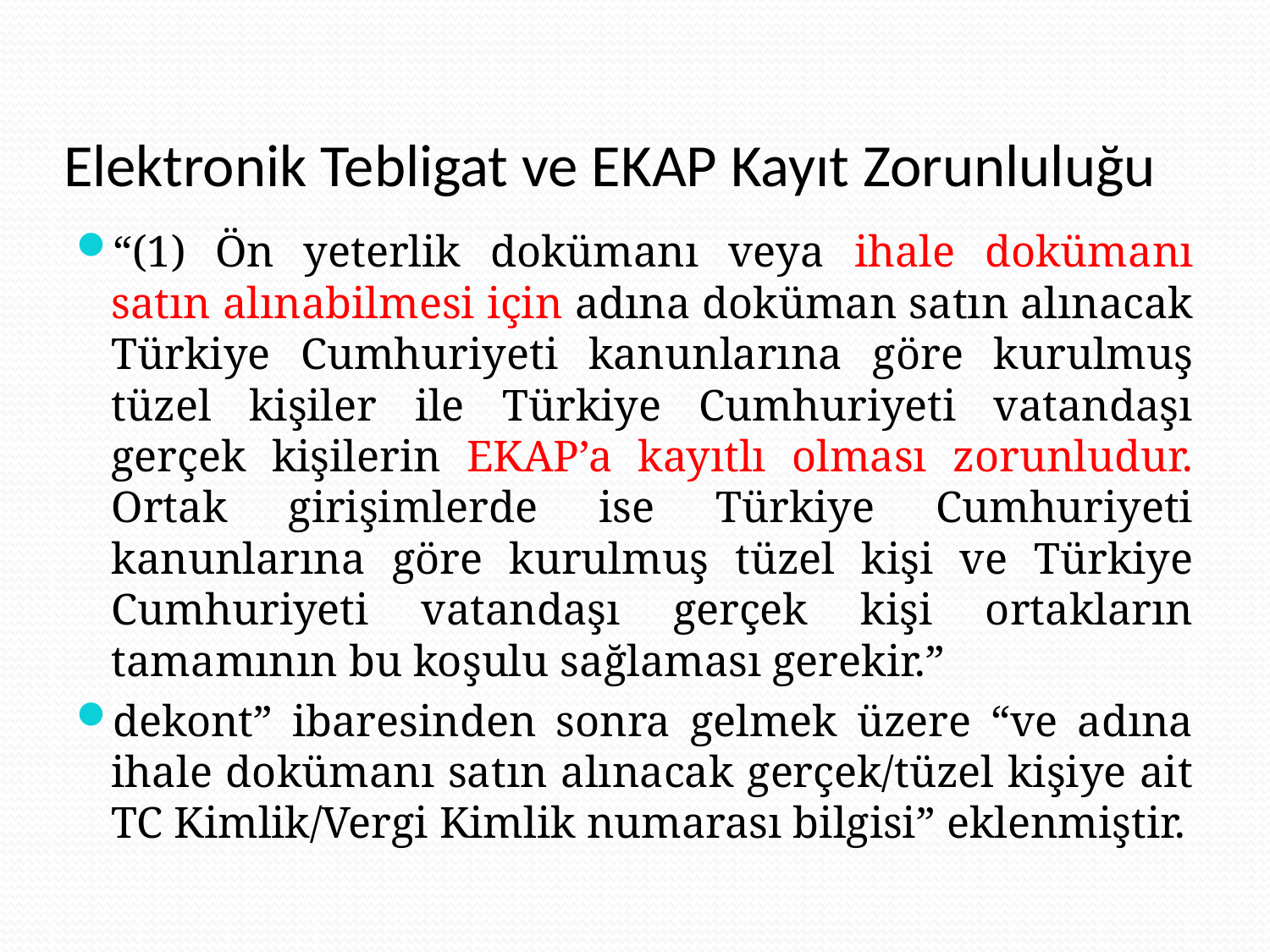

# Elektronik Tebligat ve EKAP Kayıt Zorunluluğu
“(1) Ön yeterlik dokümanı veya ihale dokümanı satın alınabilmesi için adına doküman satın alınacak Türkiye Cumhuriyeti kanunlarına göre kurulmuş tüzel kişiler ile Türkiye Cumhuriyeti vatandaşı gerçek kişilerin EKAP’a kayıtlı olması zorunludur. Ortak girişimlerde ise Türkiye Cumhuriyeti kanunlarına göre kurulmuş tüzel kişi ve Türkiye Cumhuriyeti vatandaşı gerçek kişi ortakların tamamının bu koşulu sağlaması gerekir.”
dekont” ibaresinden sonra gelmek üzere “ve adına ihale dokümanı satın alınacak gerçek/tüzel kişiye ait TC Kimlik/Vergi Kimlik numarası bilgisi” eklenmiştir.